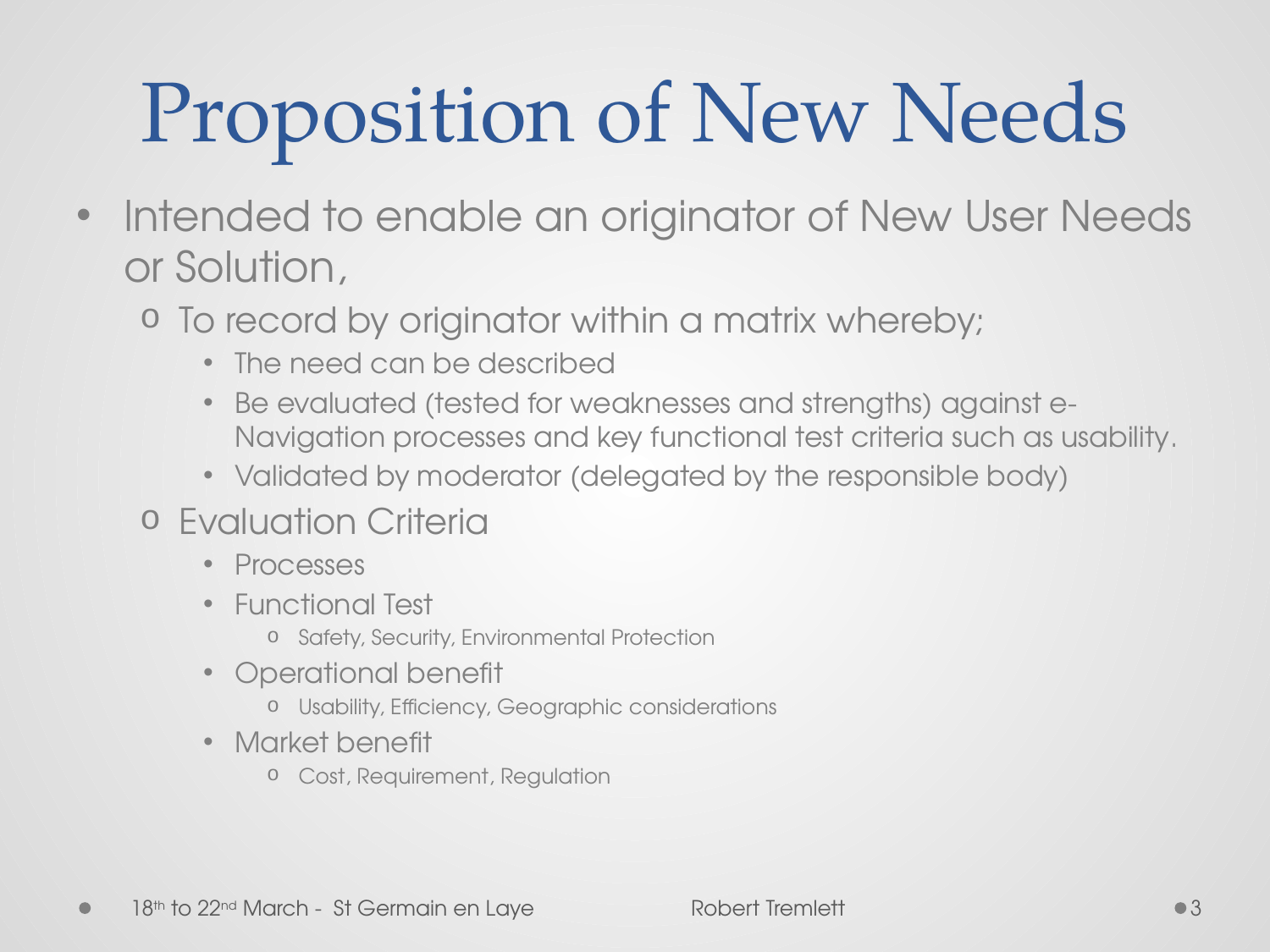

# Proposition of New Needs
Intended to enable an originator of New User Needs or Solution,
To record by originator within a matrix whereby;
The need can be described
Be evaluated (tested for weaknesses and strengths) against e-Navigation processes and key functional test criteria such as usability.
Validated by moderator (delegated by the responsible body)
Evaluation Criteria
Processes
Functional Test
Safety, Security, Environmental Protection
Operational benefit
Usability, Efficiency, Geographic considerations
Market benefit
Cost, Requirement, Regulation

18th to 22nd March -  St Germain en Laye
Robert Tremlett
3